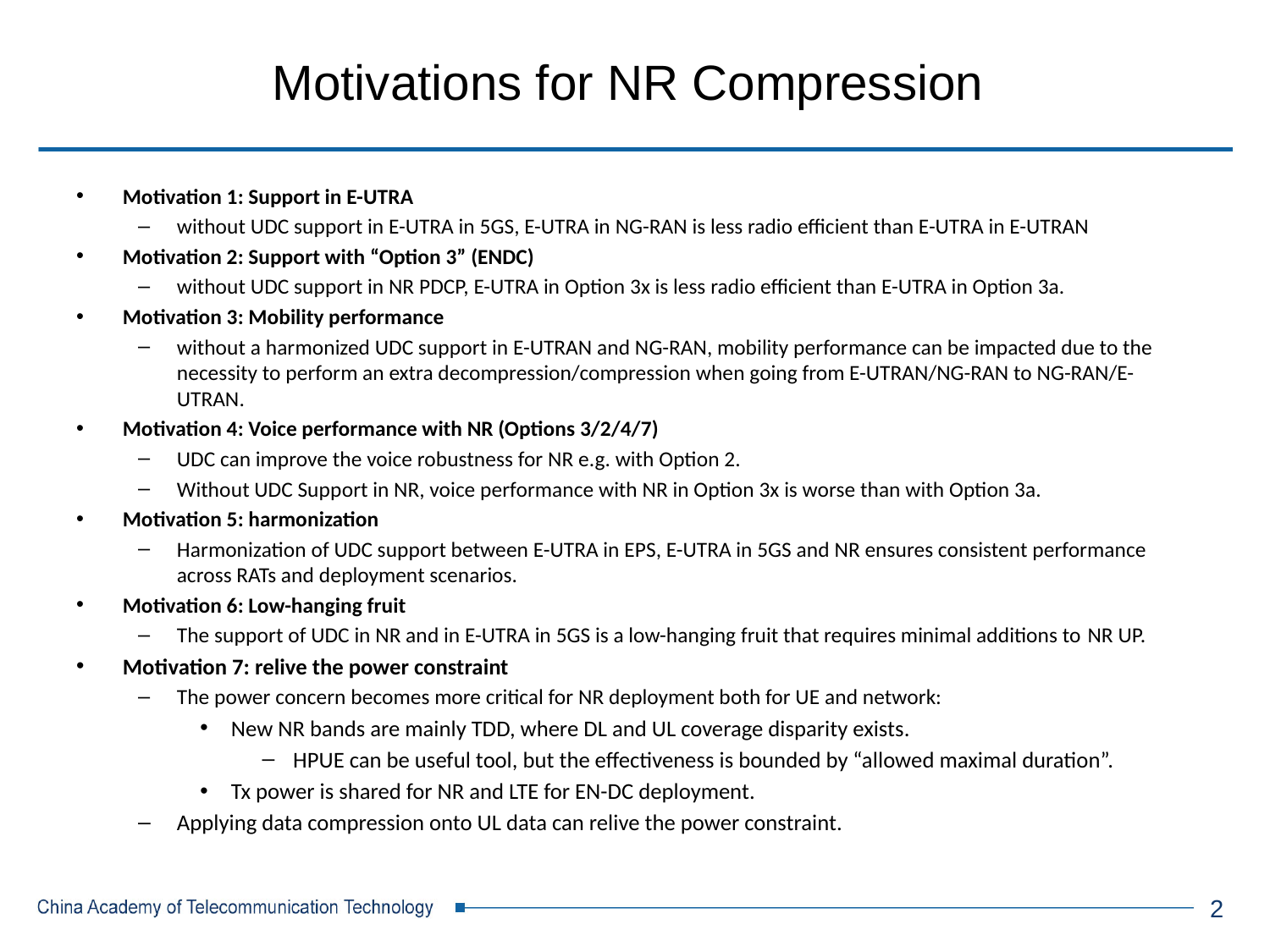

# Motivations for NR Compression
Motivation 1: Support in E-UTRA
without UDC support in E-UTRA in 5GS, E-UTRA in NG-RAN is less radio efficient than E-UTRA in E-UTRAN
Motivation 2: Support with “Option 3” (ENDC)
without UDC support in NR PDCP, E-UTRA in Option 3x is less radio efficient than E-UTRA in Option 3a.
Motivation 3: Mobility performance
without a harmonized UDC support in E-UTRAN and NG-RAN, mobility performance can be impacted due to the necessity to perform an extra decompression/compression when going from E-UTRAN/NG-RAN to NG-RAN/E-UTRAN.
Motivation 4: Voice performance with NR (Options 3/2/4/7)
UDC can improve the voice robustness for NR e.g. with Option 2.
Without UDC Support in NR, voice performance with NR in Option 3x is worse than with Option 3a.
Motivation 5: harmonization
Harmonization of UDC support between E-UTRA in EPS, E-UTRA in 5GS and NR ensures consistent performance across RATs and deployment scenarios.
Motivation 6: Low-hanging fruit
The support of UDC in NR and in E-UTRA in 5GS is a low-hanging fruit that requires minimal additions to NR UP.
Motivation 7: relive the power constraint
The power concern becomes more critical for NR deployment both for UE and network:
New NR bands are mainly TDD, where DL and UL coverage disparity exists.
HPUE can be useful tool, but the effectiveness is bounded by “allowed maximal duration”.
Tx power is shared for NR and LTE for EN-DC deployment.
Applying data compression onto UL data can relive the power constraint.

2